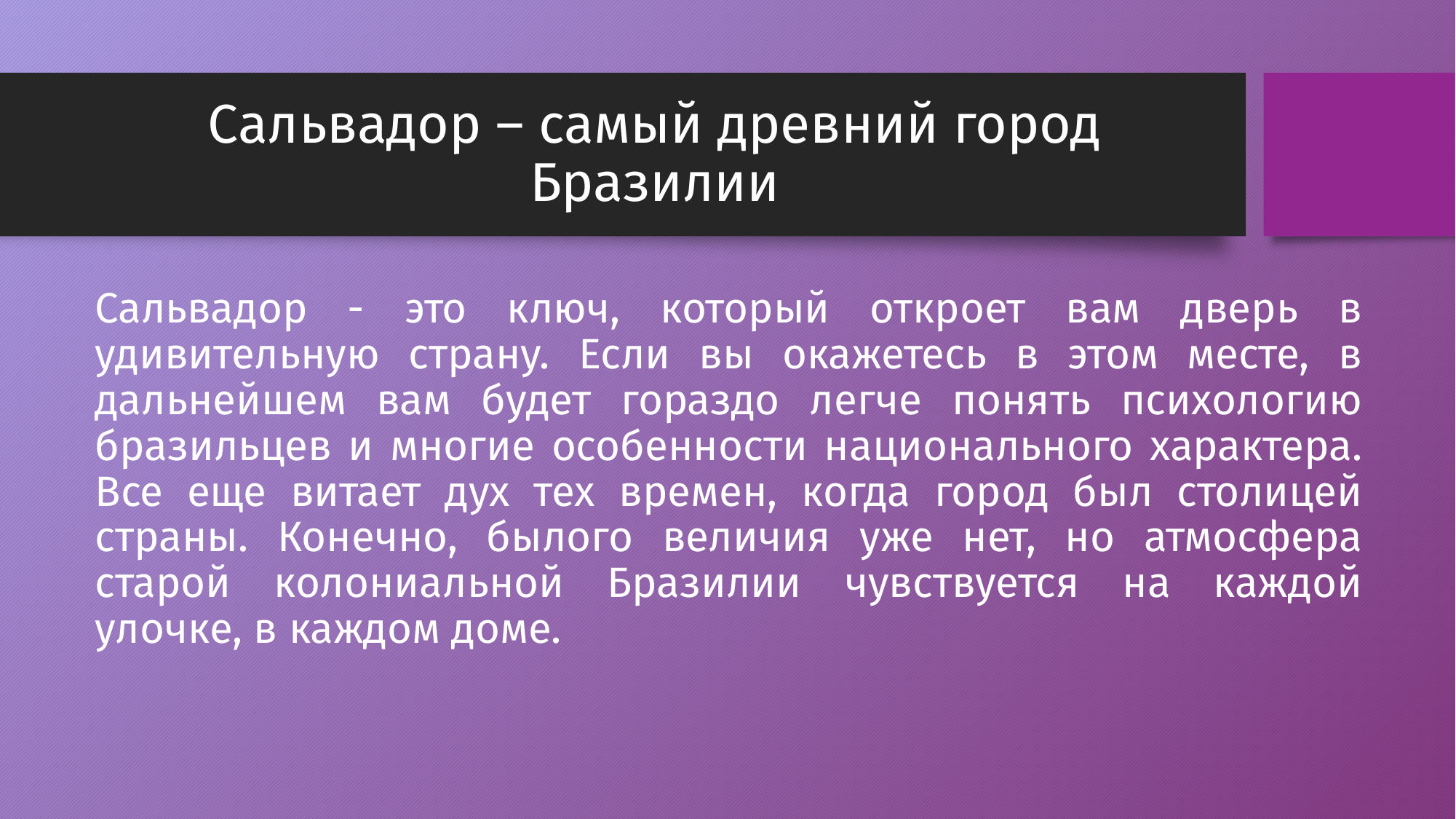

# Сальвадор – самый древний город Бразилии
Сальвадор - это ключ, который откроет вам дверь в удивительную страну. Если вы окажетесь в этом месте, в дальнейшем вам будет гораздо легче понять психологию бразильцев и многие особенности национального характера. Все еще витает дух тех времен, когда город был столицей страны. Конечно, былого величия уже нет, но атмосфера старой колониальной Бразилии чувствуется на каждой улочке, в каждом доме.